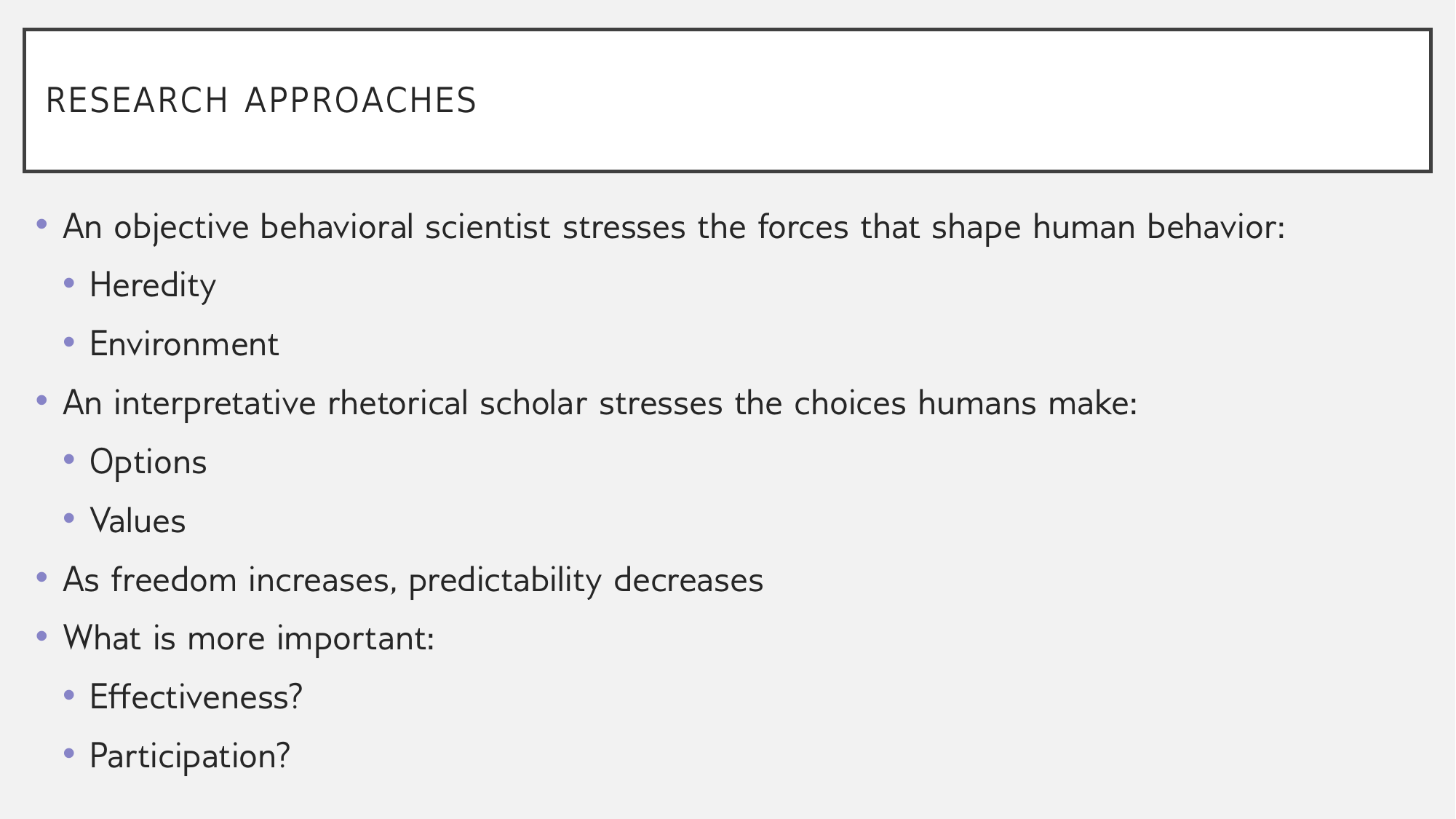

# Research Approaches
An objective behavioral scientist stresses the forces that shape human behavior:
Heredity
Environment
An interpretative rhetorical scholar stresses the choices humans make:
Options
Values
As freedom increases, predictability decreases
What is more important:
Effectiveness?
Participation?